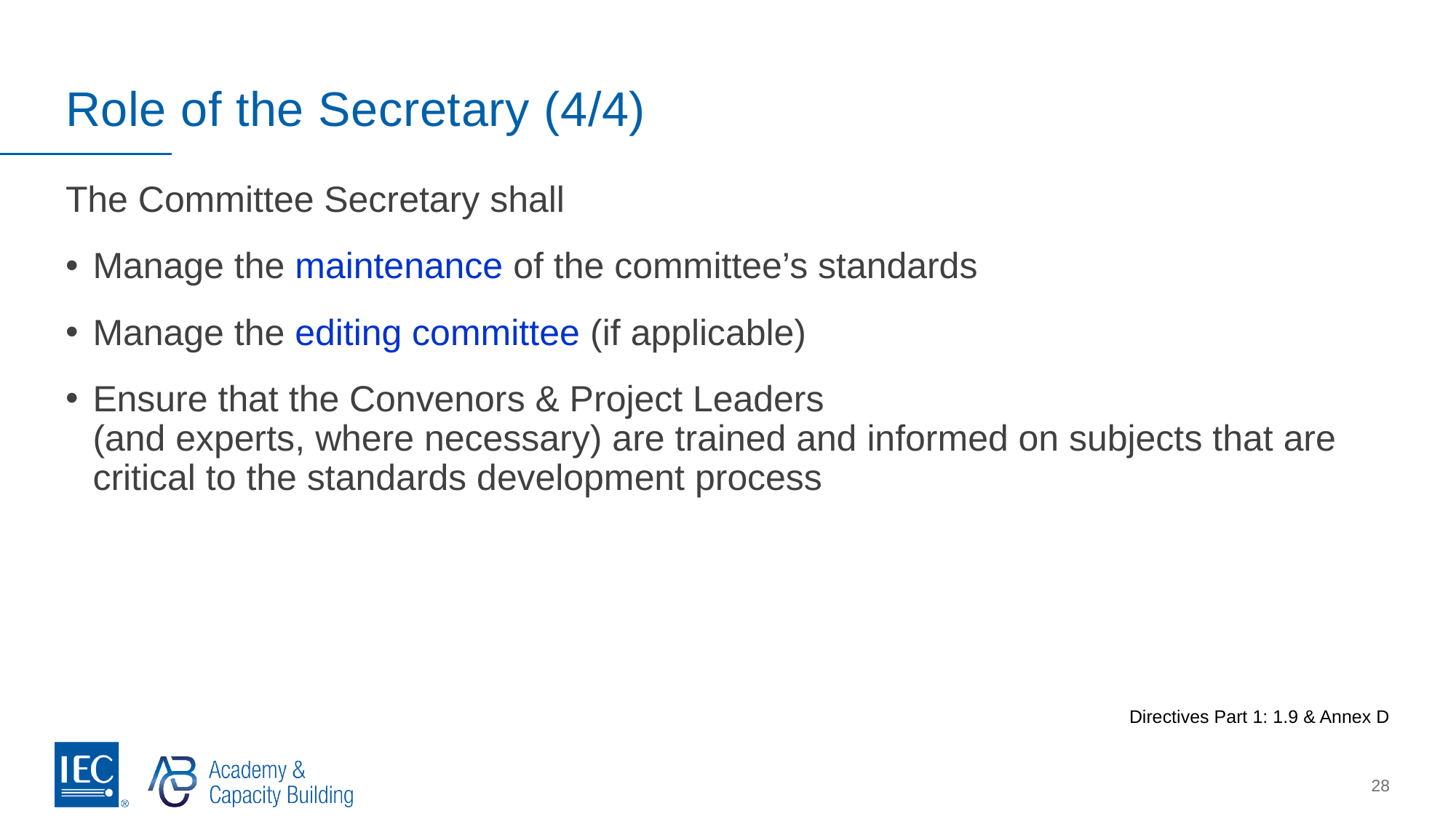

# Role of the Secretary (4/4)
The Committee Secretary shall
Manage the maintenance of the committee’s standards
Manage the editing committee (if applicable)
Ensure that the Convenors & Project Leaders
(and experts, where necessary) are trained and informed on subjects that are critical to the standards development process
Directives Part 1: 1.9 & Annex D
28